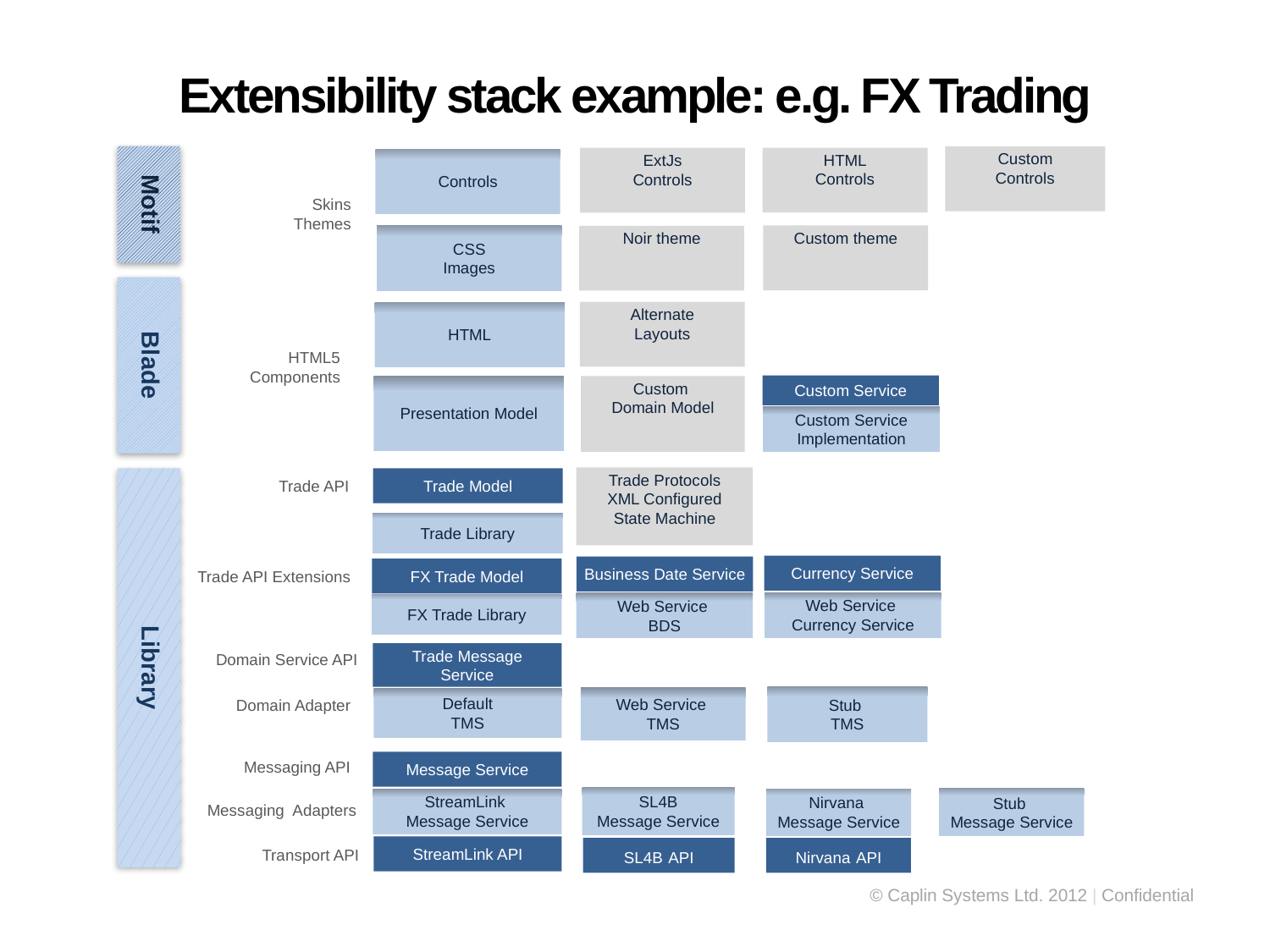

Extensibility stack example: e.g. FX Trading
Custom
Controls
HTML
Controls
ExtJs
Controls
Controls
Motif
Skins
Themes
Custom theme
CSS
Images
Noir theme
Blade
Alternate
Layouts
HTML

HTML5 Components
Custom Service
Custom Service
Implementation
Presentation Model
Custom
Domain Model
Trade Protocols
XML Configured
State Machine
Trade Model
Trade Library
Library
Trade API
Currency Service
Web Service
Currency Service
Business Date Service
Web Service
BDS
FX Trade Model
FX Trade Library
Trade API Extensions
Trade Message
Service
Default
TMS
Domain Service API
Stub
TMS
Web Service
TMS
Domain Adapter
Messaging API
Message Service
StreamLink
Message Service
StreamLink API
Messaging  Adapters
SL4B
Message Service
SL4B API
Stub
Message Service
Nirvana
Message Service
Nirvana API
Transport API